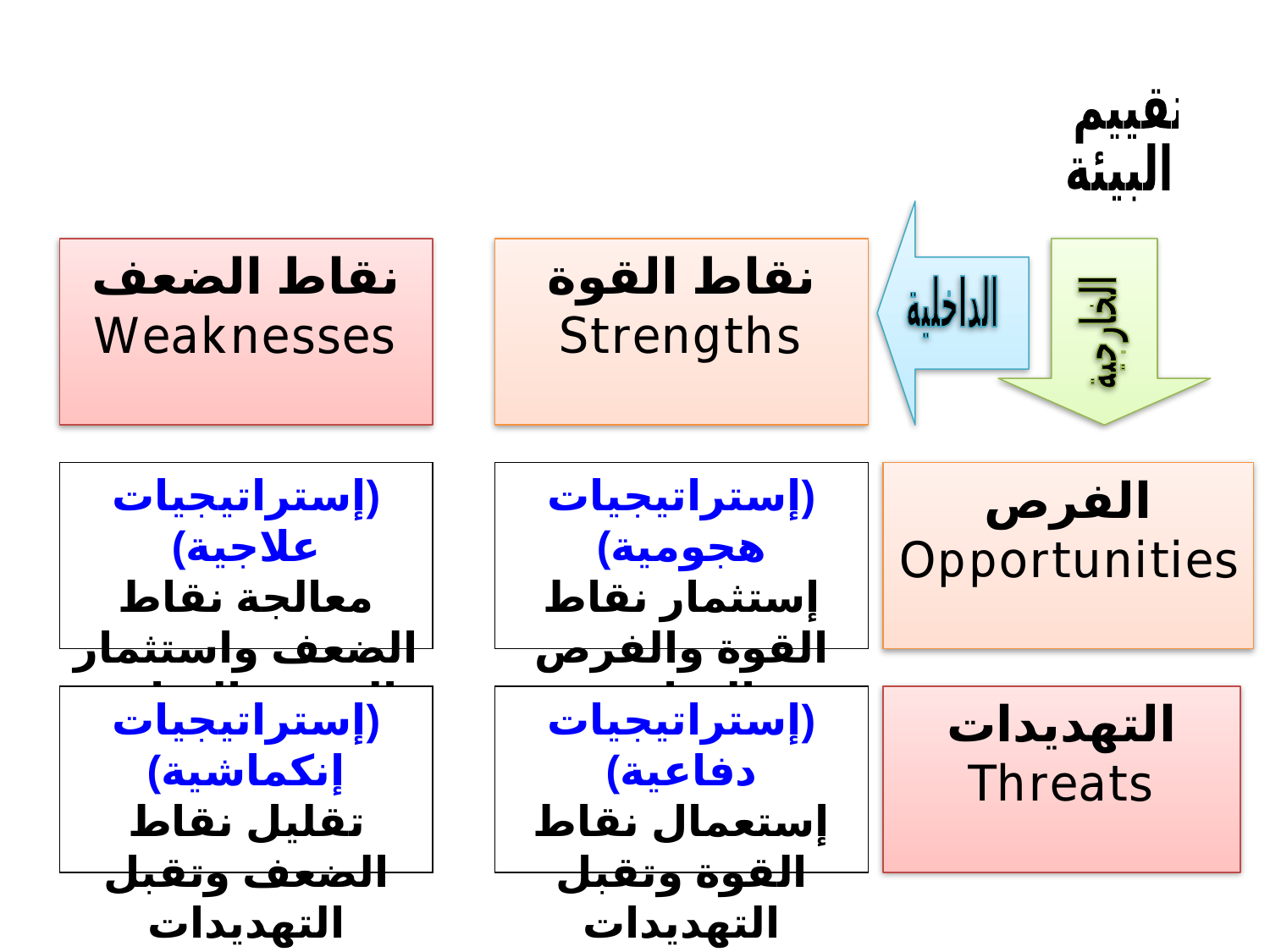

تقييم
البيئة

الداخلية

الخارجية
نقاط الضعف
Weaknesses

نقاط القوة
Strengths
(إستراتيجيات علاجية)
معالجة نقاط الضعف واستثمار الفرص المتاحة
(إستراتيجيات هجومية)
إستثمار نقاط القوة والفرص المتاحة
الفرص
Opportunities
(إستراتيجيات إنكماشية)
تقليل نقاط الضعف وتقبل التهديدات
(إستراتيجيات دفاعية)
إستعمال نقاط القوة وتقبل التهديدات
التهديدات
Threats